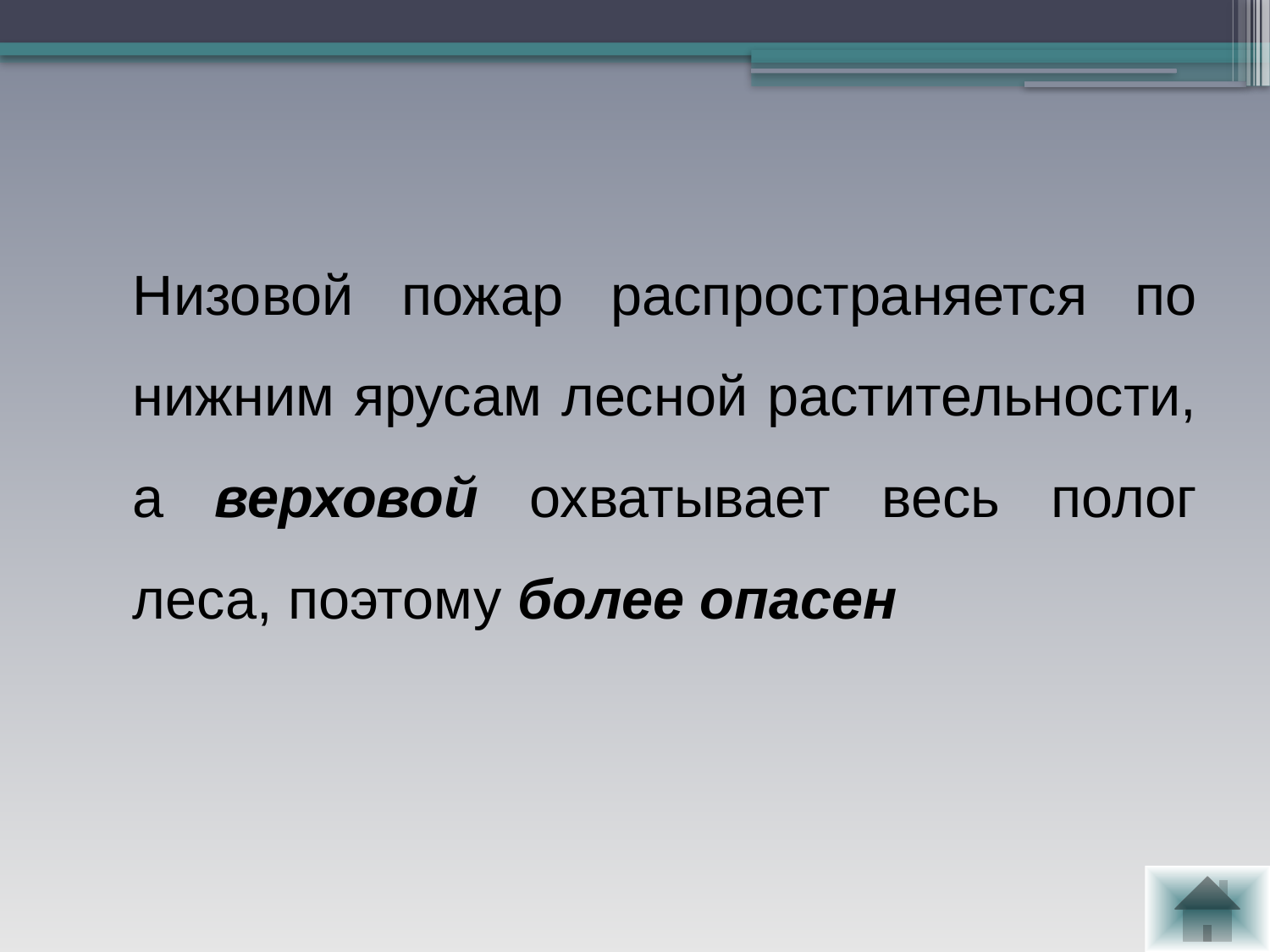

Низовой пожар распространяется по нижним ярусам лесной растительности, а верховой охватывает весь полог леса, поэтому более опасен